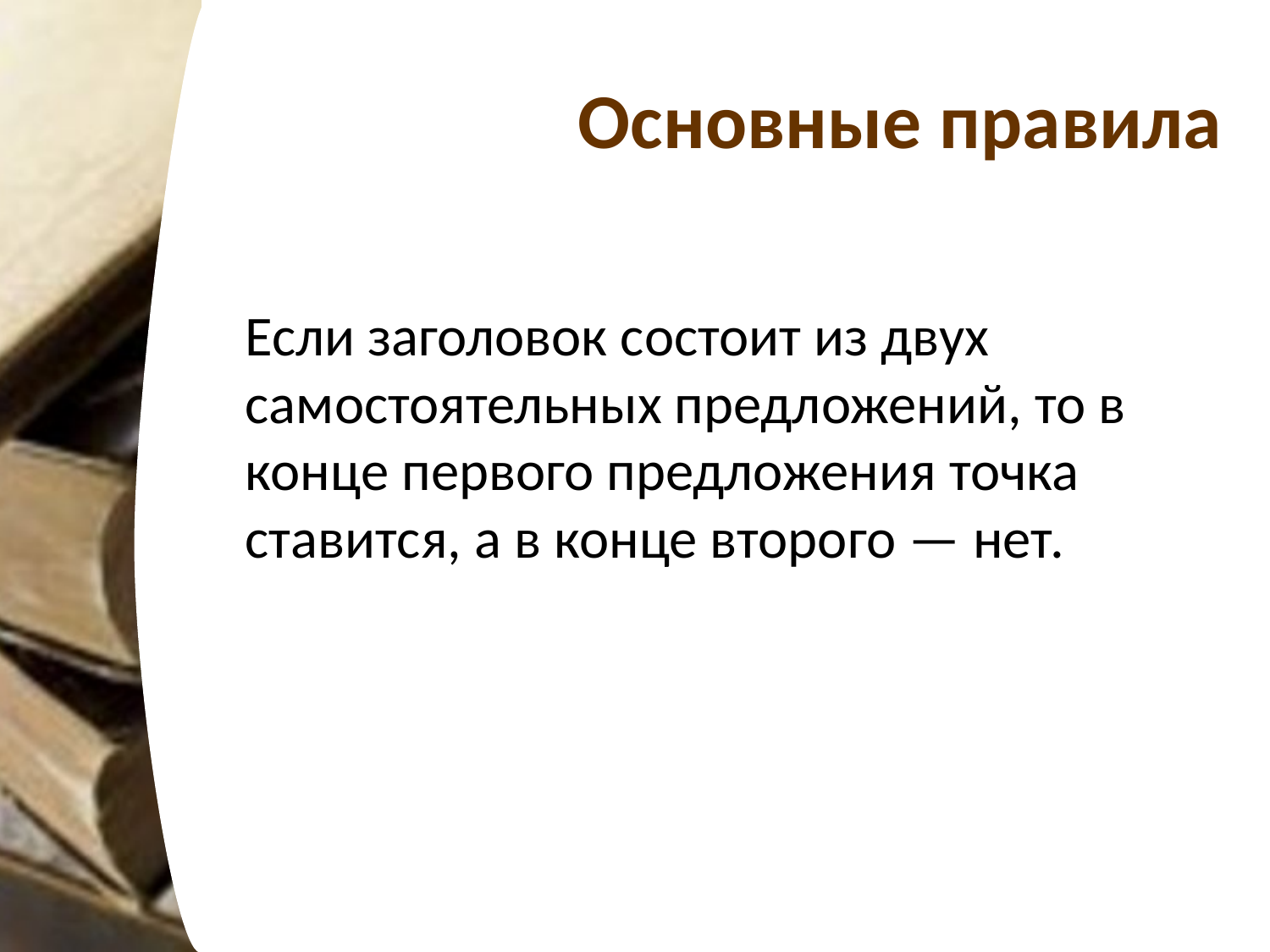

# Основные правила

	Если заголовок состоит из двух самостоятельных предложений, то в конце первого предложения точка ставится, а в конце второго — нет.